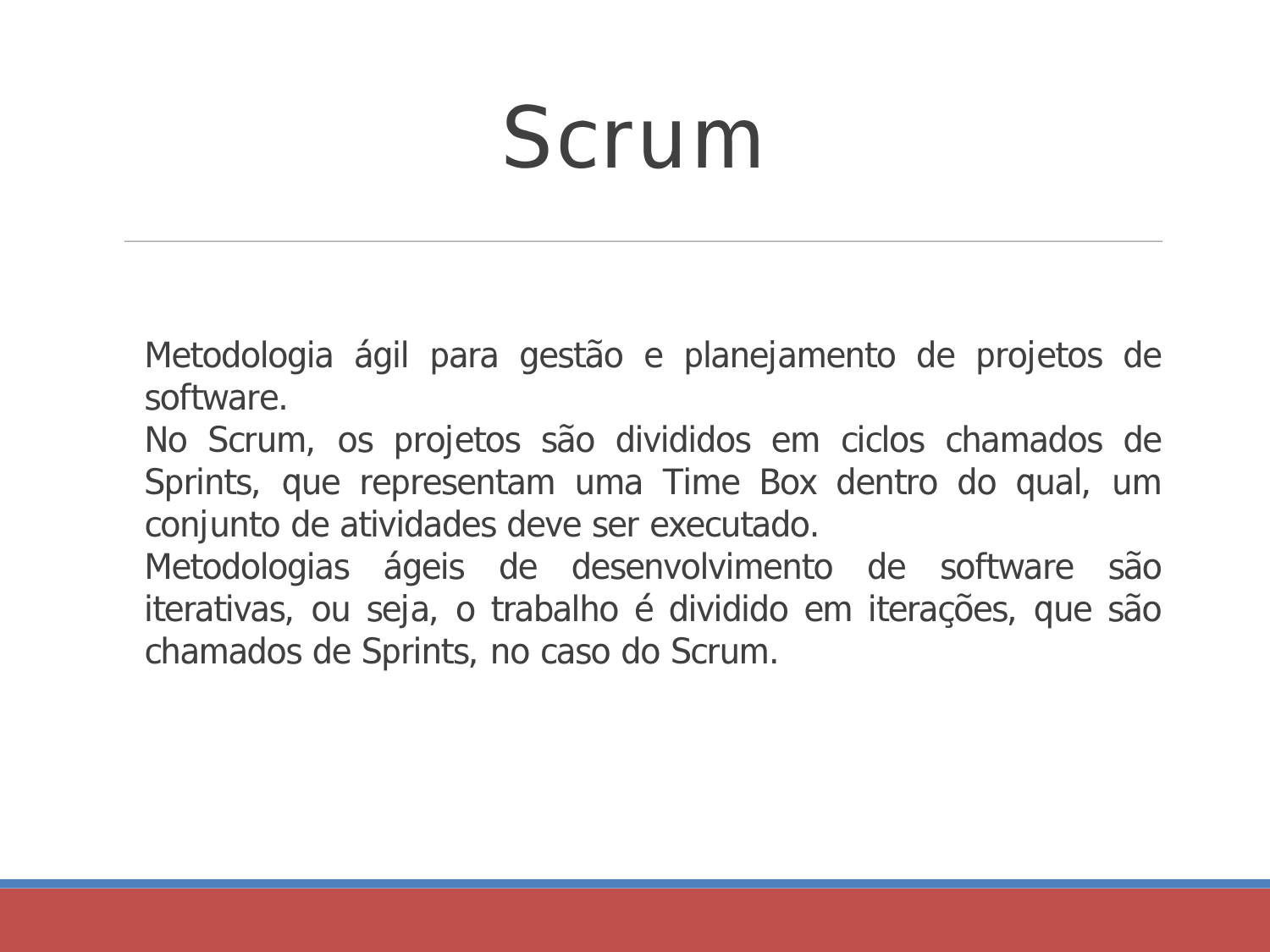

Scrum
Metodologia ágil para gestão e planejamento de projetos de software.
No Scrum, os projetos são divididos em ciclos chamados de Sprints, que representam uma Time Box dentro do qual, um conjunto de atividades deve ser executado.
Metodologias ágeis de desenvolvimento de software são iterativas, ou seja, o trabalho é dividido em iterações, que são chamados de Sprints, no caso do Scrum.